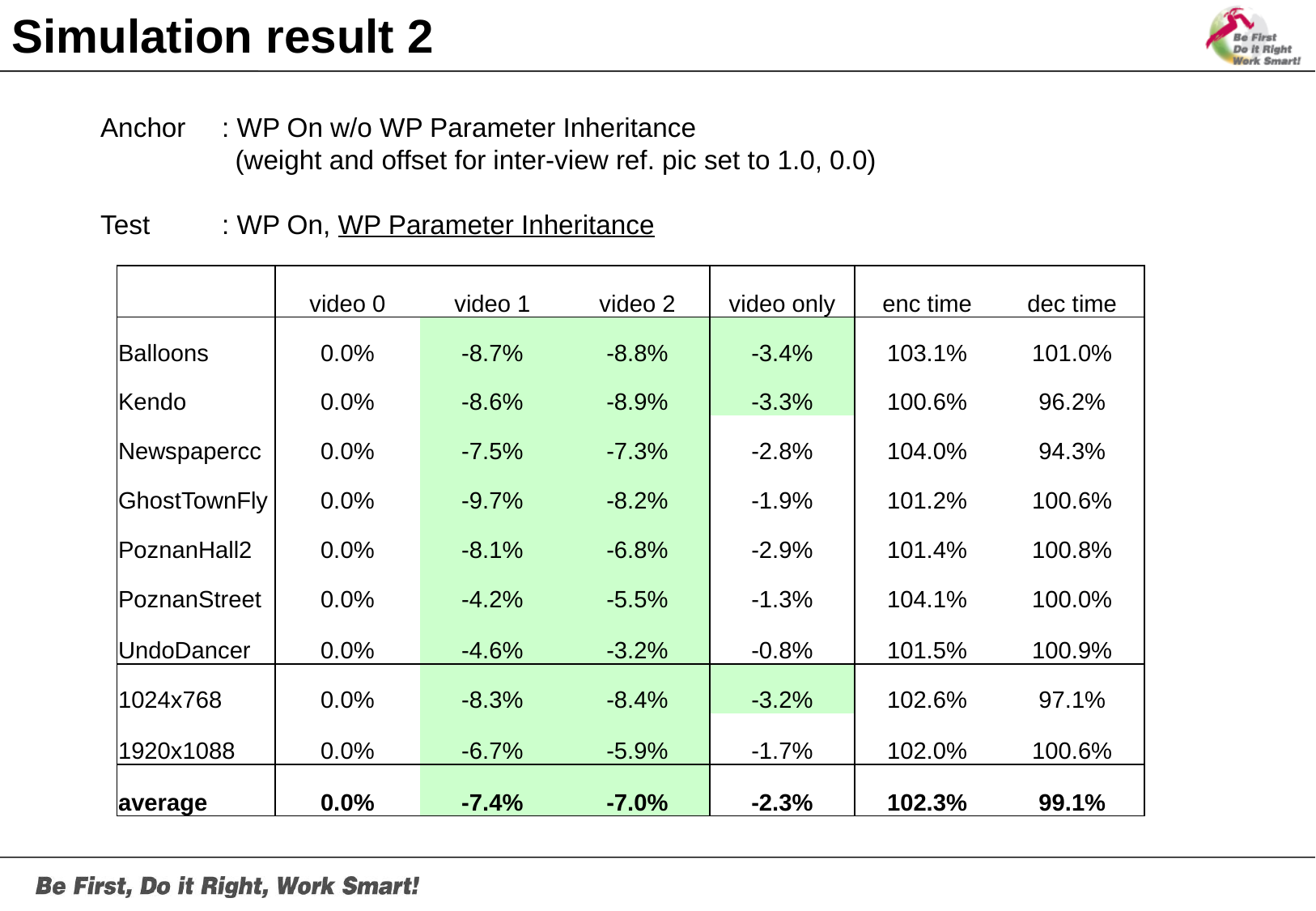

Simulation result 2
Anchor	: WP On w/o WP Parameter Inheritance
                  (weight and offset for inter-view ref. pic set to 1.0, 0.0)

Test    	: WP On, WP Parameter Inheritance

|  | video 0 | video 1 | video 2 | video only | enc time | dec time |
| --- | --- | --- | --- | --- | --- | --- |
| Balloons | 0.0% | -8.7% | -8.8% | -3.4% | 103.1% | 101.0% |
| Kendo | 0.0% | -8.6% | -8.9% | -3.3% | 100.6% | 96.2% |
| Newspapercc | 0.0% | -7.5% | -7.3% | -2.8% | 104.0% | 94.3% |
| GhostTownFly | 0.0% | -9.7% | -8.2% | -1.9% | 101.2% | 100.6% |
| PoznanHall2 | 0.0% | -8.1% | -6.8% | -2.9% | 101.4% | 100.8% |
| PoznanStreet | 0.0% | -4.2% | -5.5% | -1.3% | 104.1% | 100.0% |
| UndoDancer | 0.0% | -4.6% | -3.2% | -0.8% | 101.5% | 100.9% |
| 1024x768 | 0.0% | -8.3% | -8.4% | -3.2% | 102.6% | 97.1% |
| 1920x1088 | 0.0% | -6.7% | -5.9% | -1.7% | 102.0% | 100.6% |
| average | 0.0% | -7.4% | -7.0% | -2.3% | 102.3% | 99.1% |